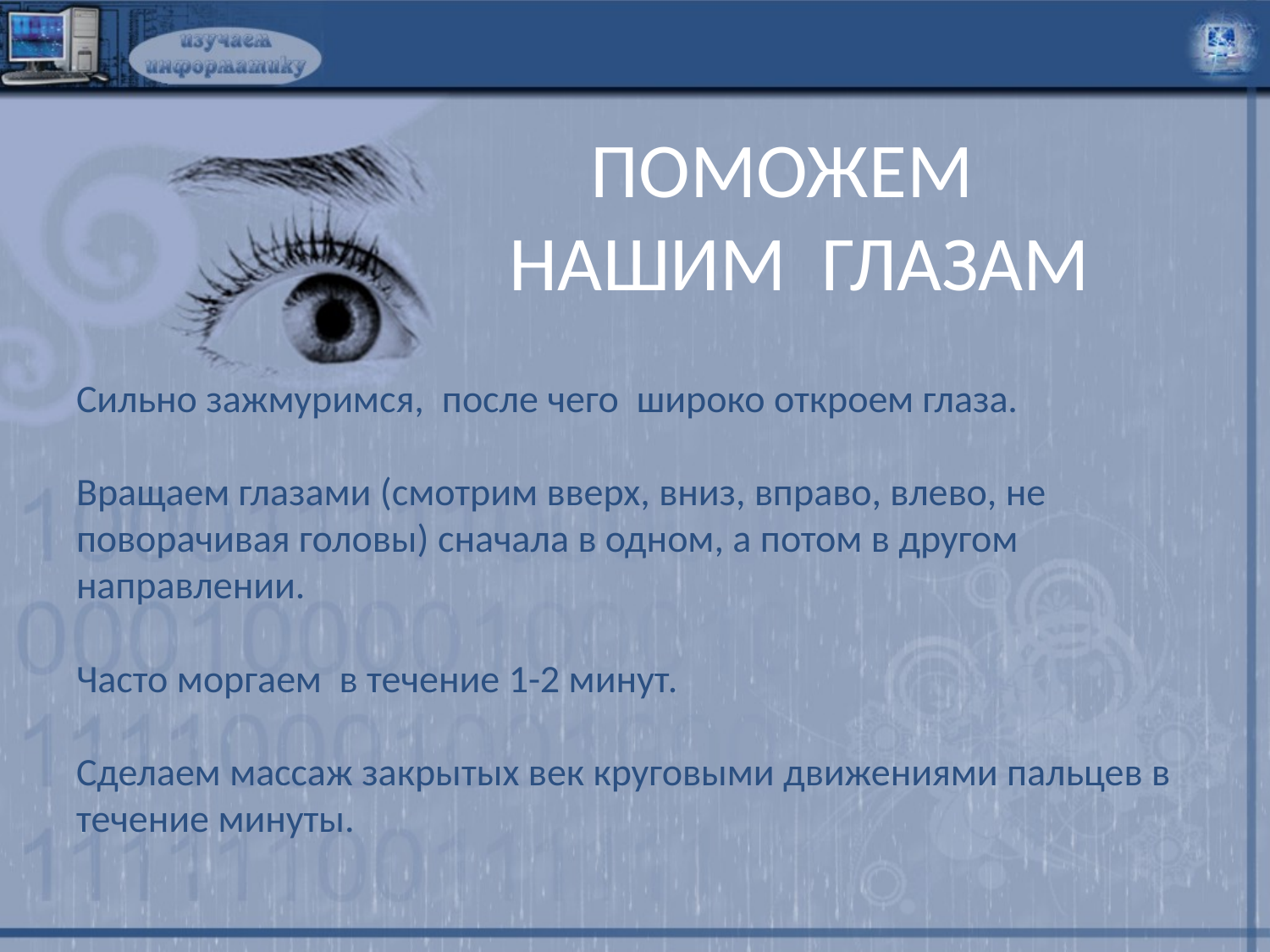

# ПОМОЖЕМ НАШИМ  ГЛАЗАМ
Сильно зажмуримся,  после чего  широко откроем глаза.
 
Вращаем глазами (смотрим вверх, вниз, вправо, влево, не поворачивая головы) сначала в одном, а потом в другом направлении.
 
Часто моргаем  в течение 1-2 минут.
 
Сделаем массаж закрытых век круговыми движениями пальцев в течение минуты.